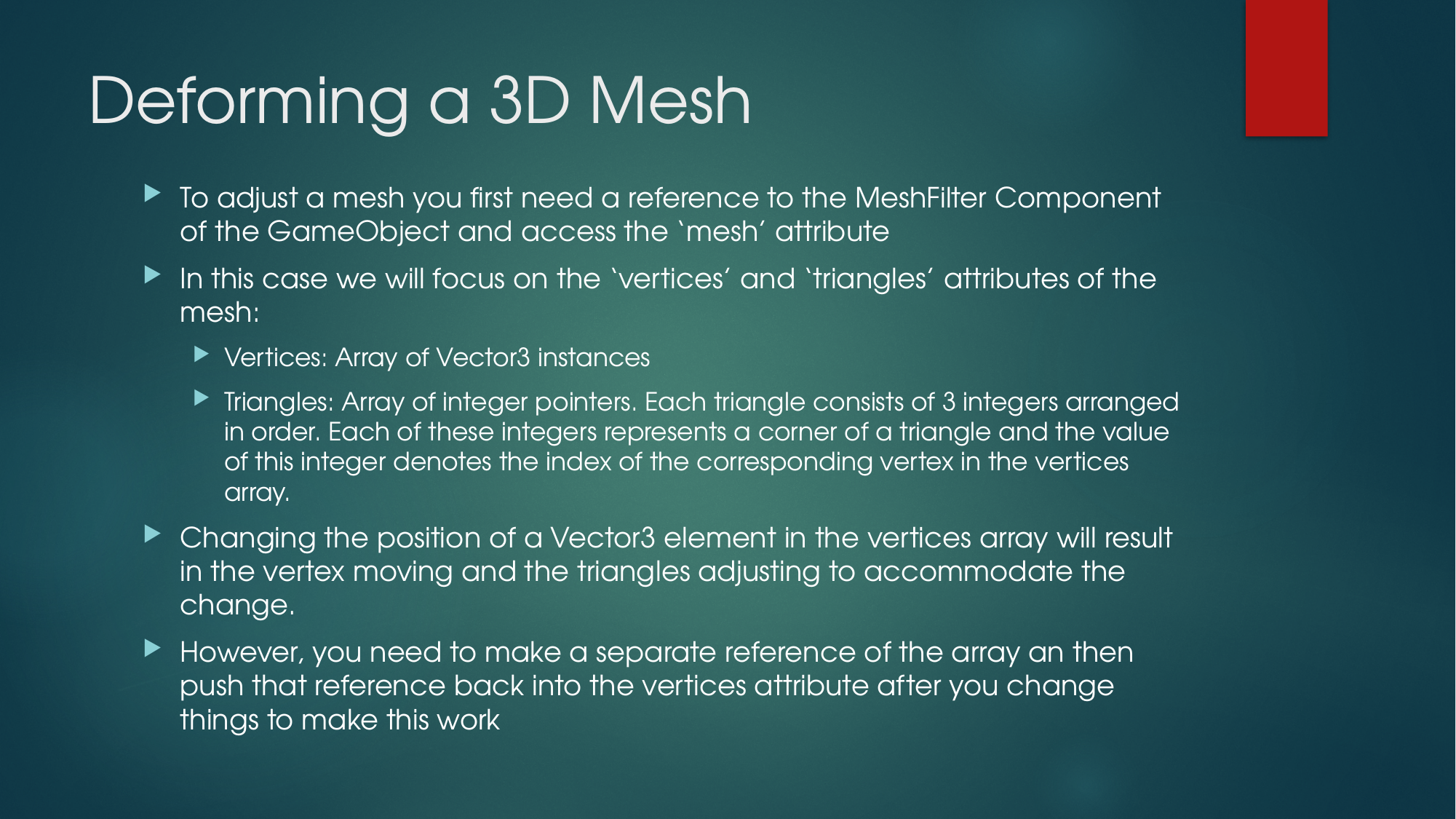

# Deforming a 3D Mesh
To adjust a mesh you first need a reference to the MeshFilter Component of the GameObject and access the ‘mesh’ attribute
In this case we will focus on the ‘vertices’ and ‘triangles’ attributes of the mesh:
Vertices: Array of Vector3 instances
Triangles: Array of integer pointers. Each triangle consists of 3 integers arranged in order. Each of these integers represents a corner of a triangle and the value of this integer denotes the index of the corresponding vertex in the vertices array.
Changing the position of a Vector3 element in the vertices array will result in the vertex moving and the triangles adjusting to accommodate the change.
However, you need to make a separate reference of the array an then push that reference back into the vertices attribute after you change things to make this work